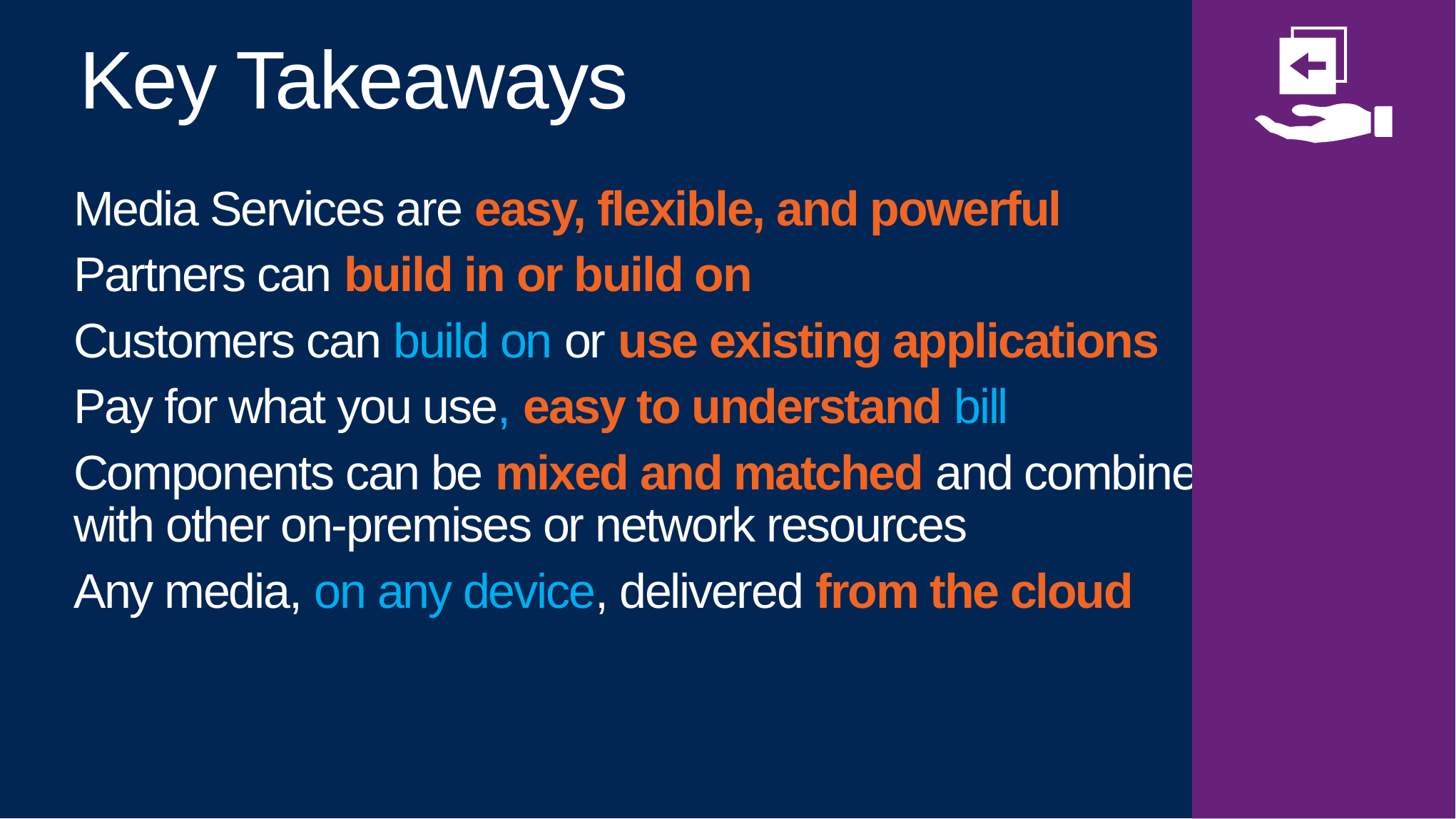

# Key Takeaways
Media Services are easy, flexible, and powerful
Partners can build in or build on
Customers can build on or use existing applications
Pay for what you use, easy to understand bill
Components can be mixed and matched and combined
with other on-premises or network resources
Any media, on any device, delivered from the cloud